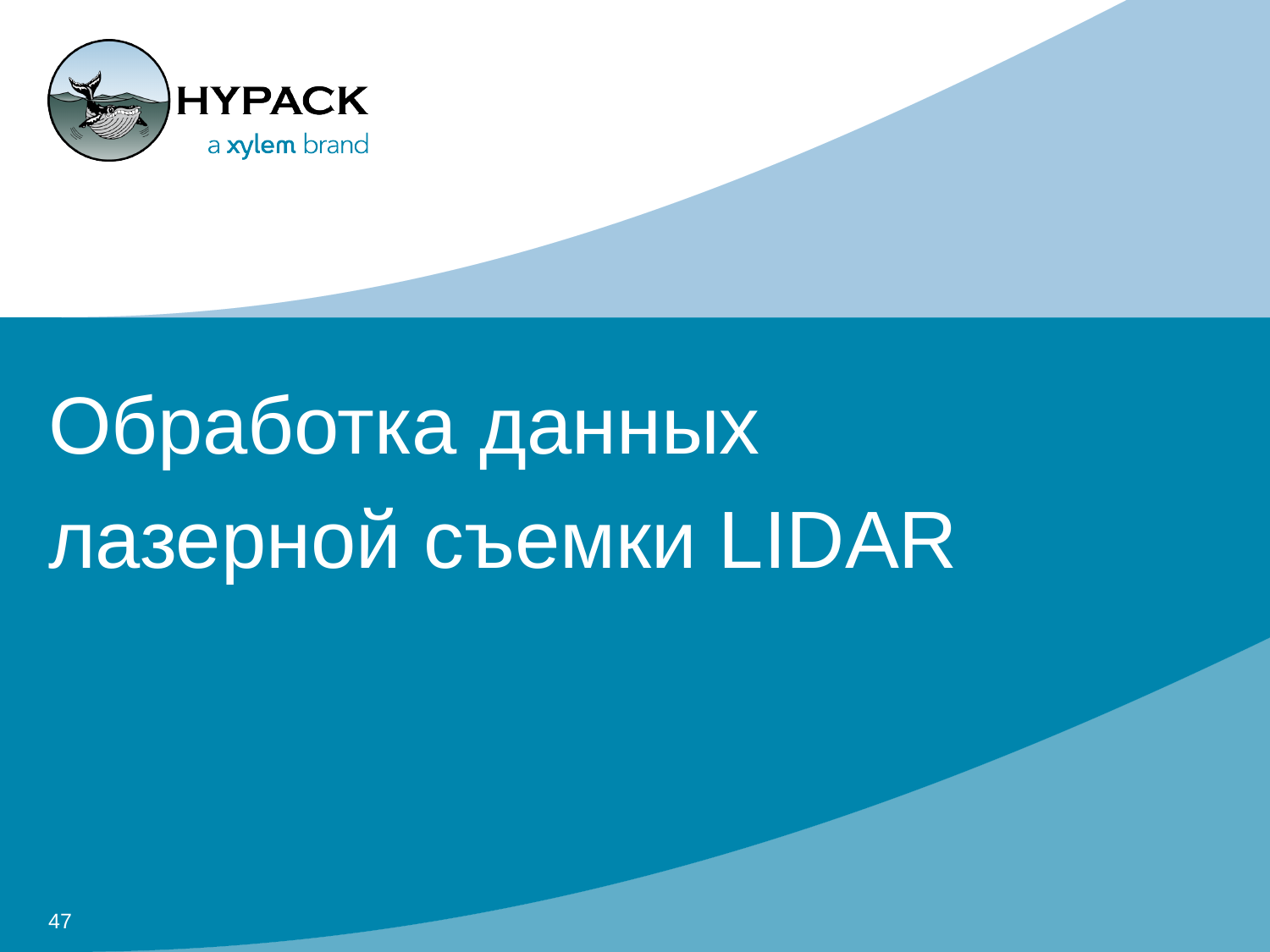

# Обработка данных лазерной съемки LIDAR
47